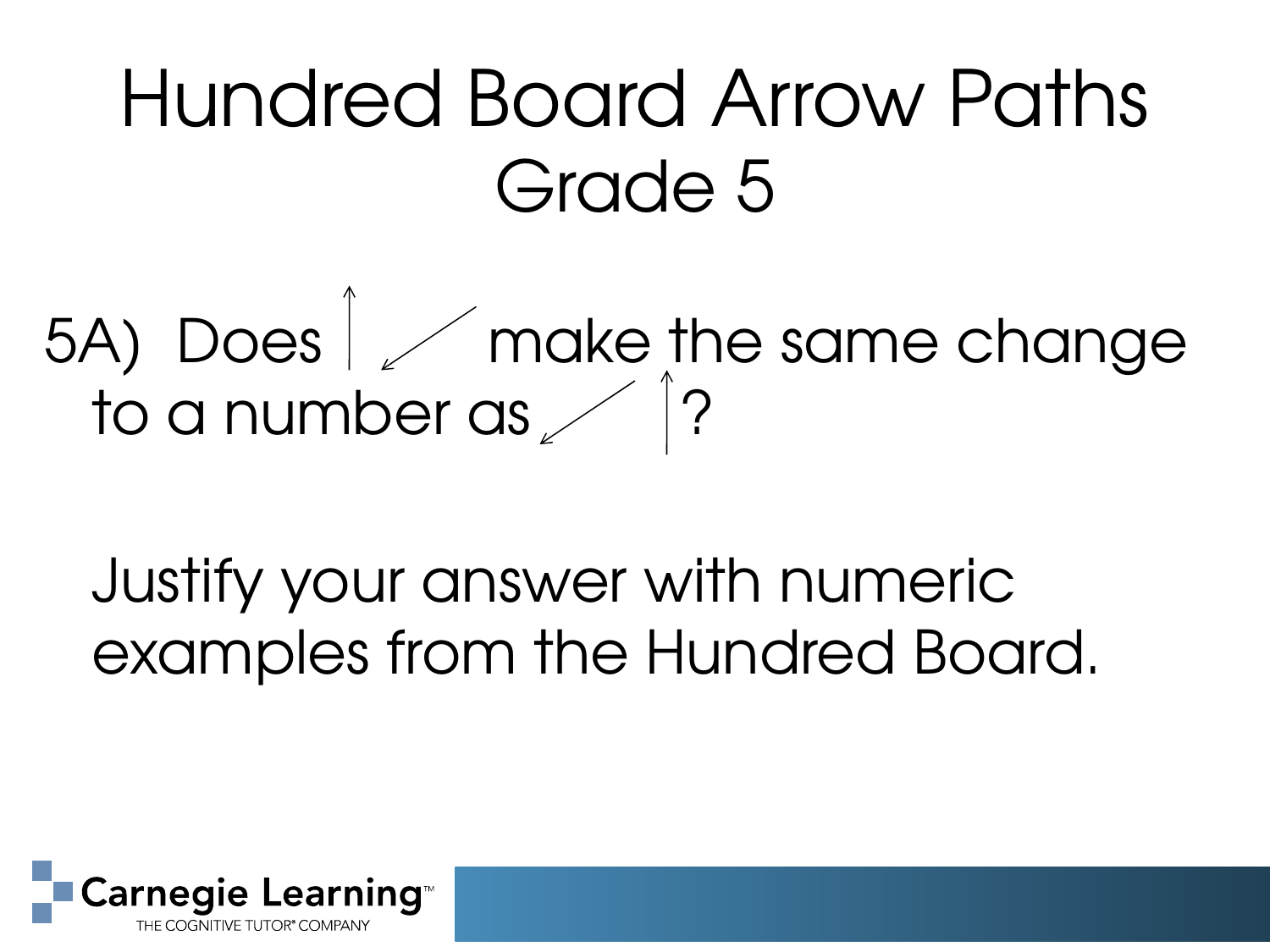

# Hundred Board Arrow Paths Grade 5
5A)  Does          make the same change to a number as         ?

	Justify your answer with numeric examples from the Hundred Board.